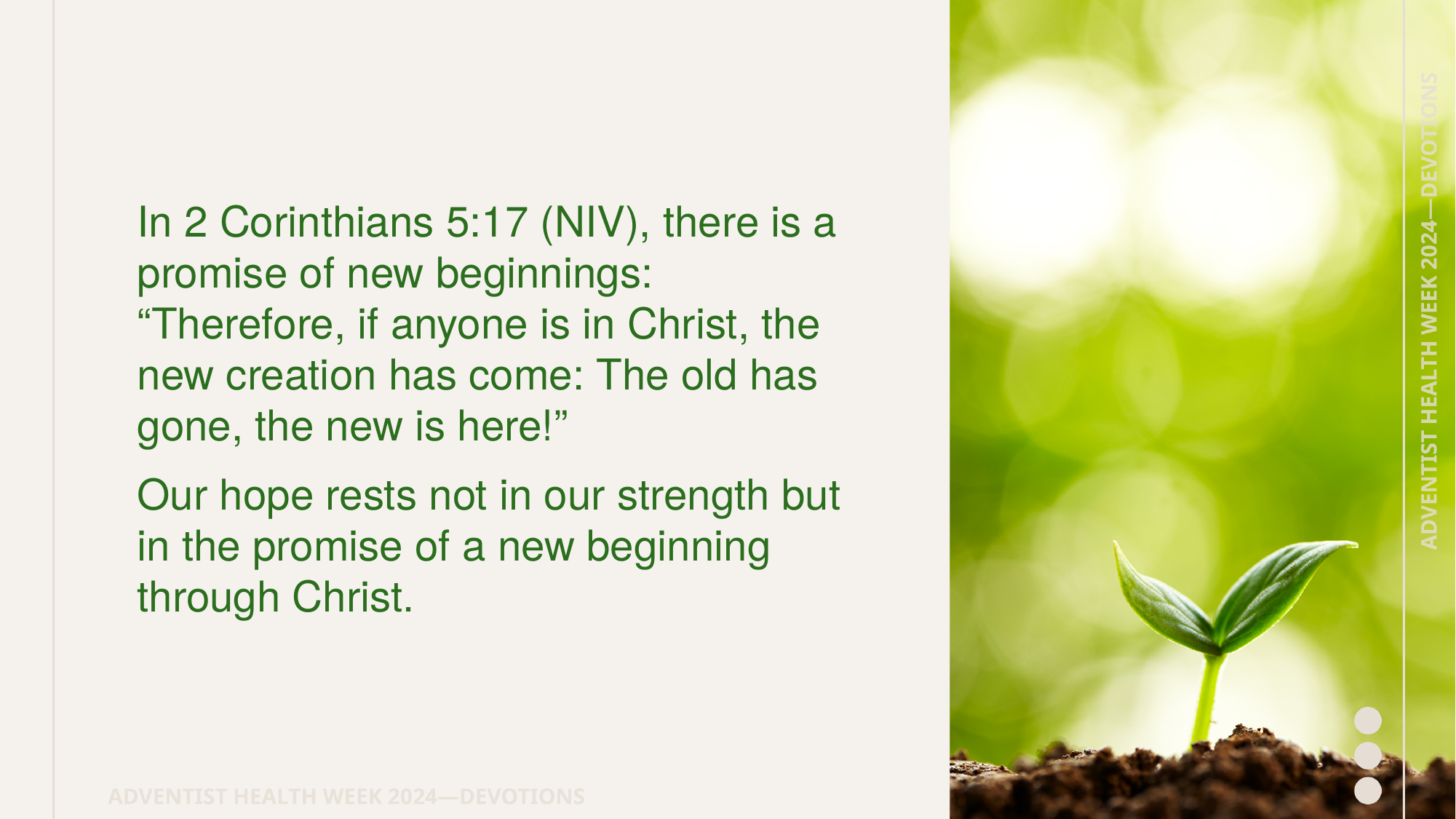

In 2 Corinthians 5:17 (NIV), there is a promise of new beginnings: “Therefore, if anyone is in Christ, the new creation has come: The old has gone, the new is here!”
Our hope rests not in our strength but in the promise of a new beginning through Christ.